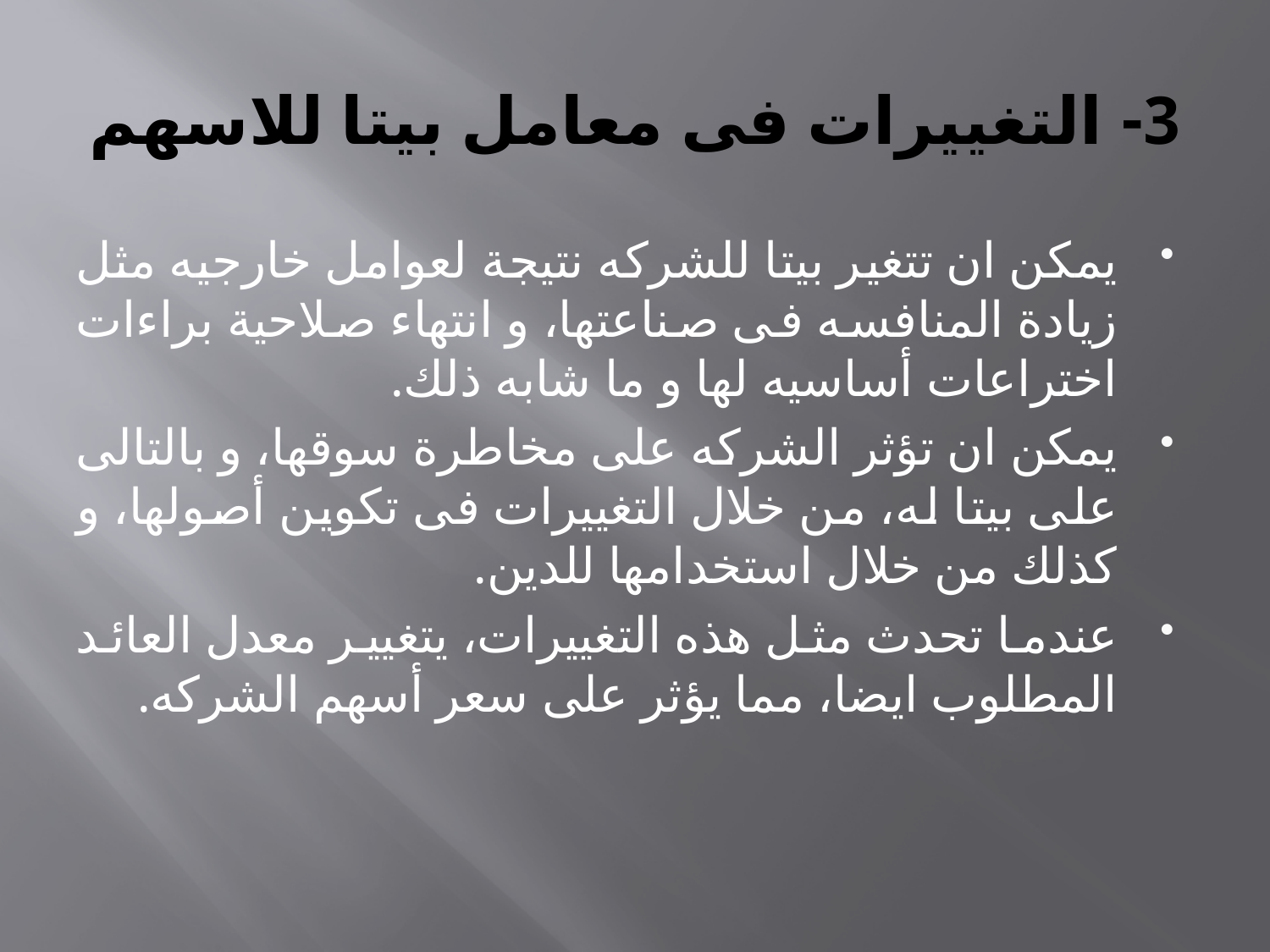

# 3- التغييرات فى معامل بيتا للاسهم
يمكن ان تتغير بيتا للشركه نتيجة لعوامل خارجيه مثل زيادة المنافسه فى صناعتها، و انتهاء صلاحية براءات اختراعات أساسيه لها و ما شابه ذلك.
يمكن ان تؤثر الشركه على مخاطرة سوقها، و بالتالى على بيتا له، من خلال التغييرات فى تكوين أصولها، و كذلك من خلال استخدامها للدين.
عندما تحدث مثل هذه التغييرات، يتغيير معدل العائد المطلوب ايضا، مما يؤثر على سعر أسهم الشركه.